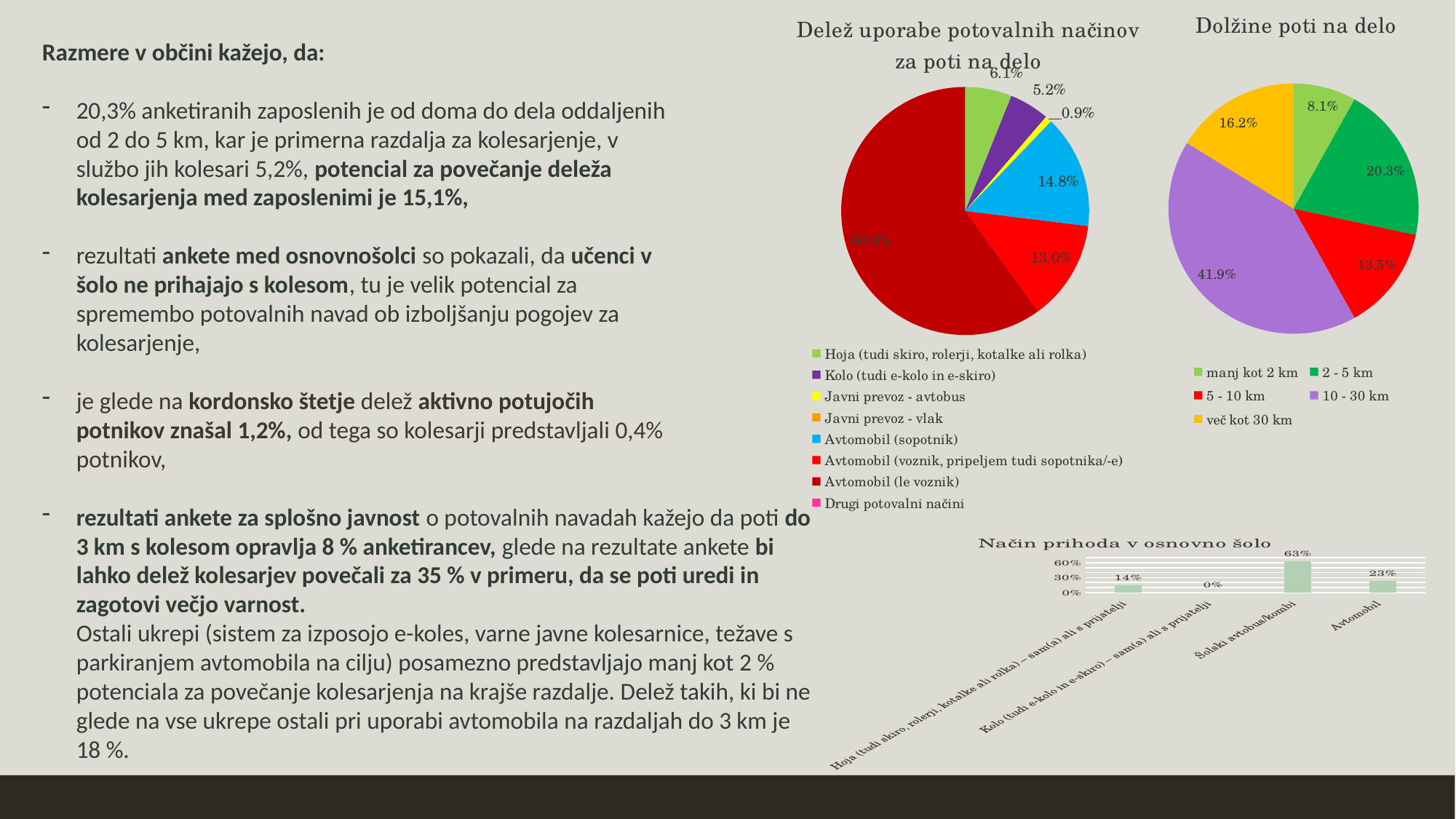

### Chart: Dolžine poti na delo

| Category | % |
|---|---|
| manj kot 2 km | 0.08108108108108109 |
| 2 - 5 km | 0.20270270270270271 |
| 5 - 10 km | 0.13513513513513514 |
| 10 - 30 km  | 0.4189189189189189 |
| več kot 30 km | 0.16216216216216217 |

### Chart: Delež uporabe potovalnih načinov za poti na delo

| Category | Prihodi (delež) | Prihodi (delež) |
|---|---|---|
| Hoja (tudi skiro, rolerji, kotalke ali rolka) | 0.06086956521739131 | 0.06086956521739131 |
| Kolo (tudi e-kolo in e-skiro) | 0.05217391304347826 | 0.05217391304347826 |
| Javni prevoz - avtobus  | 0.008695652173913044 | 0.008695652173913044 |
| Javni prevoz - vlak  | 0.0 | 0.0 |
| Avtomobil (sopotnik)  | 0.14782608695652175 | 0.14782608695652175 |
| Avtomobil (voznik, pripeljem tudi sopotnika/-e) | 0.13043478260869565 | 0.13043478260869565 |
| Avtomobil (le voznik)  | 0.6 | 0.6 |
| Drugi potovalni načini  | 0.0 | 0.0 |
Razmere v občini kažejo, da:

20,3% anketiranih zaposlenih je od doma do dela oddaljenih od 2 do 5 km, kar je primerna razdalja za kolesarjenje, v službo jih kolesari 5,2%, potencial za povečanje deleža kolesarjenja med zaposlenimi je 15,1%,
rezultati ankete med osnovnošolci so pokazali, da učenci v šolo ne prihajajo s kolesom, tu je velik potencial za spremembo potovalnih navad ob izboljšanju pogojev za kolesarjenje,

je glede na kordonsko štetje delež aktivno potujočih potnikov znašal 1,2%, od tega so kolesarji predstavljali 0,4% potnikov,

rezultati ankete za splošno javnost o potovalnih navadah kažejo da poti do 3 km s kolesom opravlja 8 % anketirancev, glede na rezultate ankete bi lahko delež kolesarjev povečali za 35 % v primeru, da se poti uredi in zagotovi večjo varnost.
Ostali ukrepi (sistem za izposojo e-koles, varne javne kolesarnice, težave s parkiranjem avtomobila na cilju) posamezno predstavljajo manj kot 2 % potenciala za povečanje kolesarjenja na krajše razdalje. Delež takih, ki bi ne glede na vse ukrepe ostali pri uporabi avtomobila na razdaljah do 3 km je 18 %.

### Chart: Način prihoda v osnovno šolo

| Category | Prihodi (delež) |
|---|---|
| Hoja (tudi skiro, rolerji, kotalke ali rolka) – sam(a) ali s prijatelji   | 0.13953488372093023 |
| Kolo (tudi e-kolo in e-skiro) – sam(a) ali s prijatelji   | 0.0 |
| Šolski avtobus/kombi   | 0.627906976744186 |
| Avtomobil   | 0.23255813953488372 |